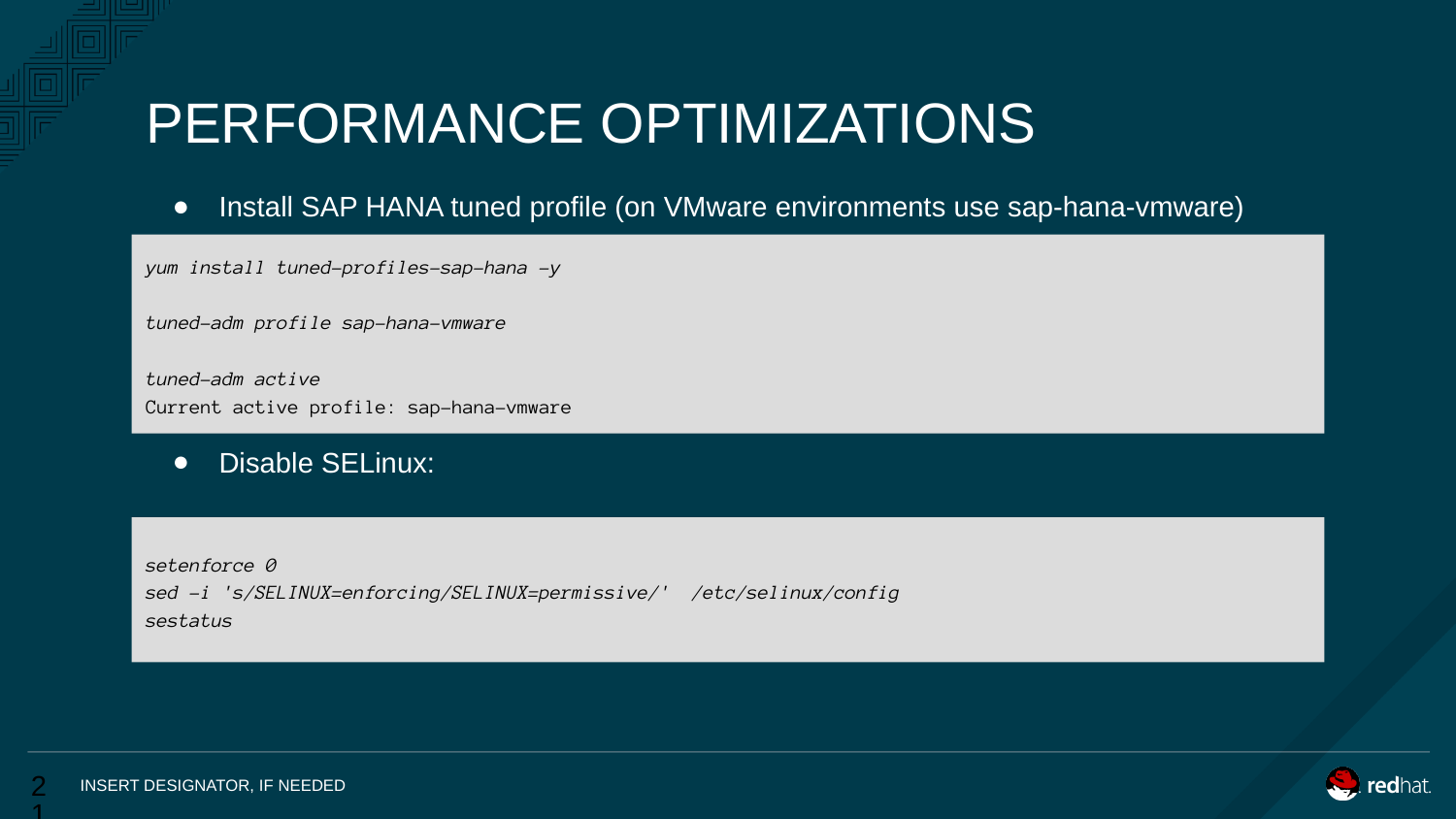

# PERFORMANCE OPTIMIZATIONS
Install SAP HANA tuned profile (on VMware environments use sap-hana-vmware)

Disable SELinux:
yum install tuned-profiles-sap-hana -y

tuned-adm profile sap-hana-vmware

tuned-adm active
Current active profile: sap-hana-vmware
setenforce 0
sed -i 's/SELINUX=enforcing/SELINUX=permissive/'  /etc/selinux/config
sestatus
21